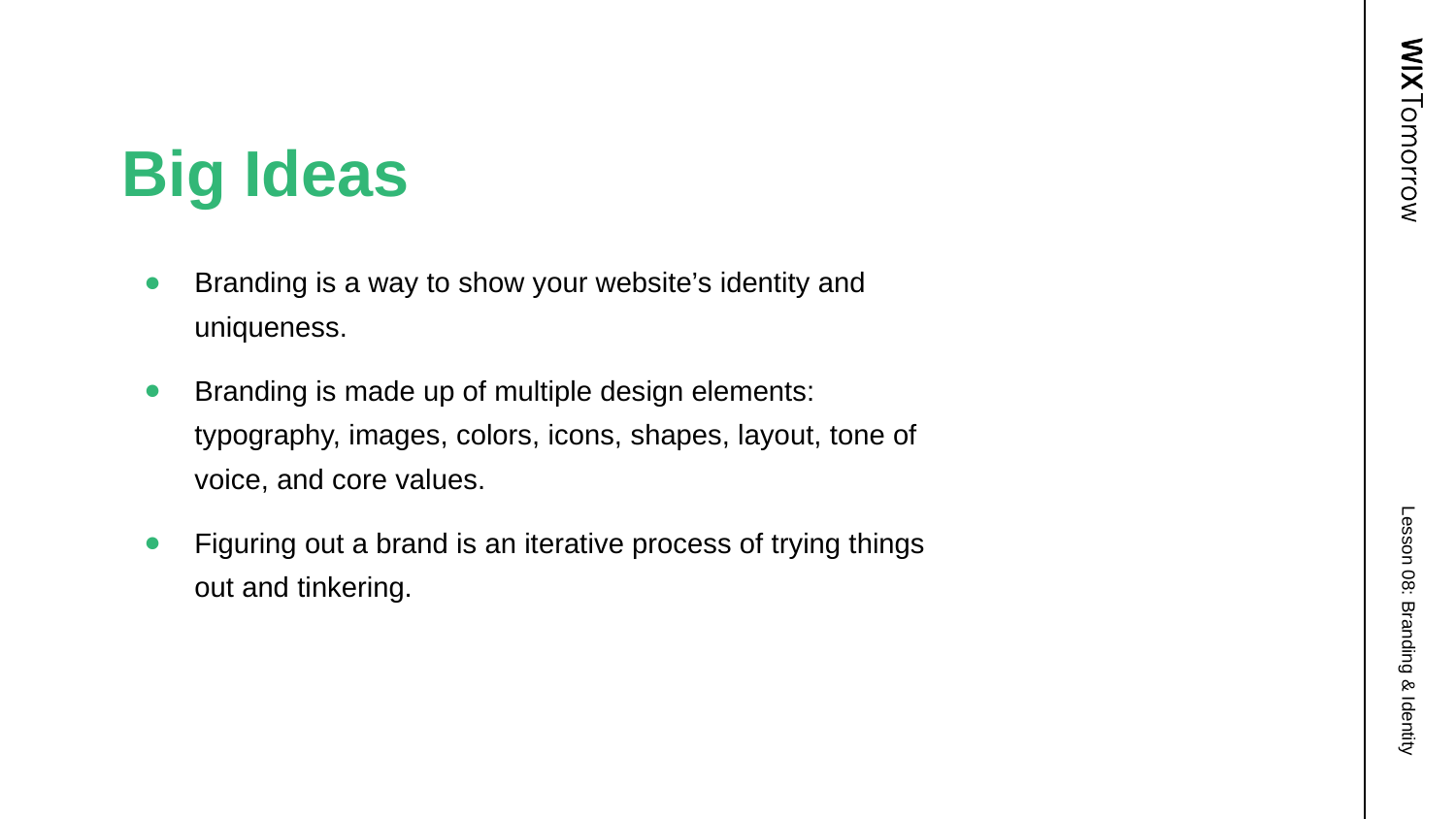

# Big Ideas
Branding is a way to show your website’s identity and uniqueness.
Branding is made up of multiple design elements: typography, images, colors, icons, shapes, layout, tone of voice, and core values.
Figuring out a brand is an iterative process of trying things out and tinkering.